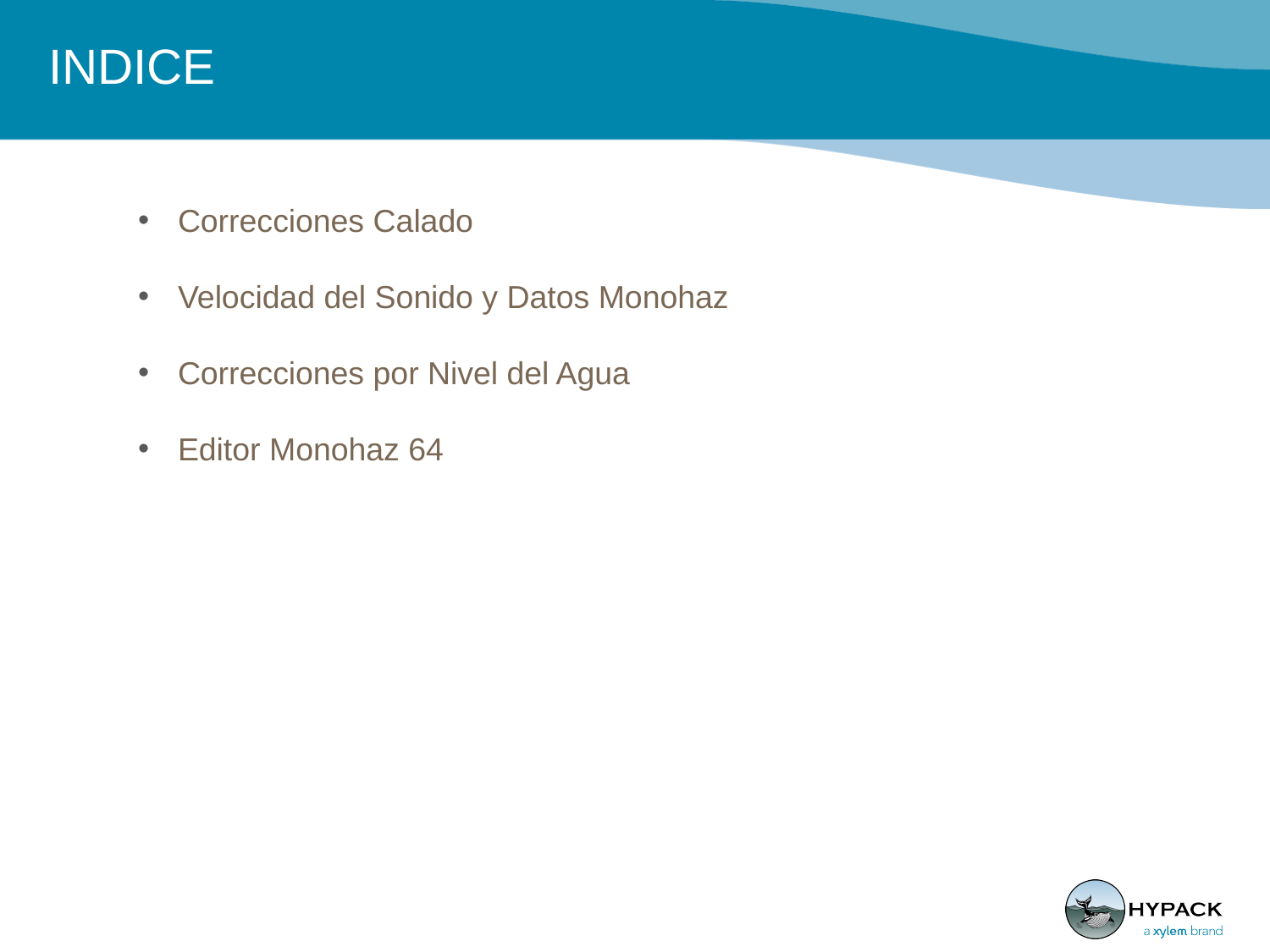

# INDICE
Correcciones Calado

Velocidad del Sonido y Datos Monohaz

Correcciones por Nivel del Agua

Editor Monohaz 64